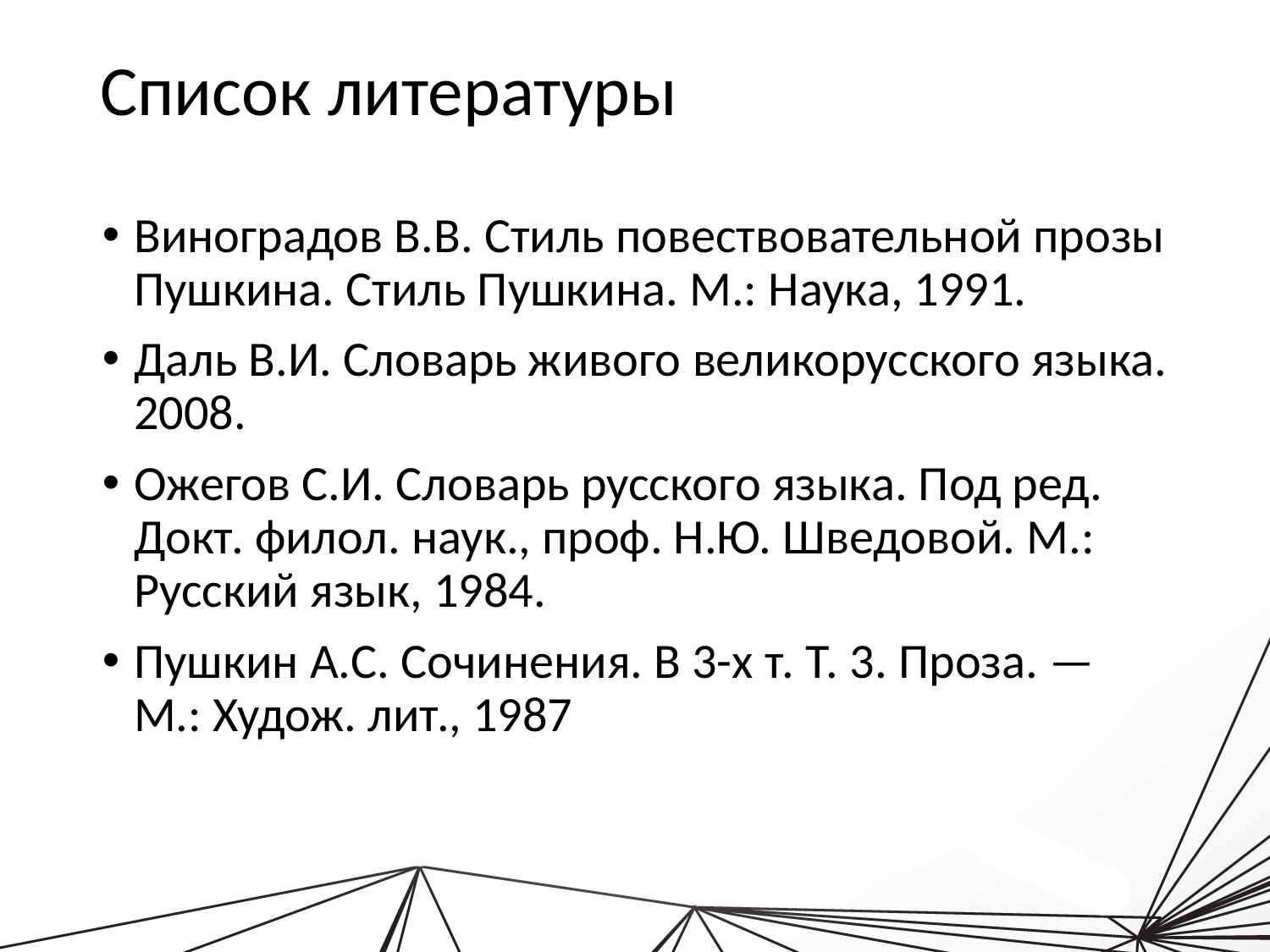

# Список литературы
Виноградов В.В. Стиль повествовательной прозы Пушкина. Стиль Пушкина. М.: Наука, 1991.
Даль В.И. Словарь живого великорусского языка. 2008.
Ожегов С.И. Словарь русского языка. Под ред. Докт. филол. наук., проф. Н.Ю. Шведовой. М.: Русский язык, 1984.
Пушкин А.С. Сочинения. В 3-х т. Т. 3. Проза. — М.: Худож. лит., 1987